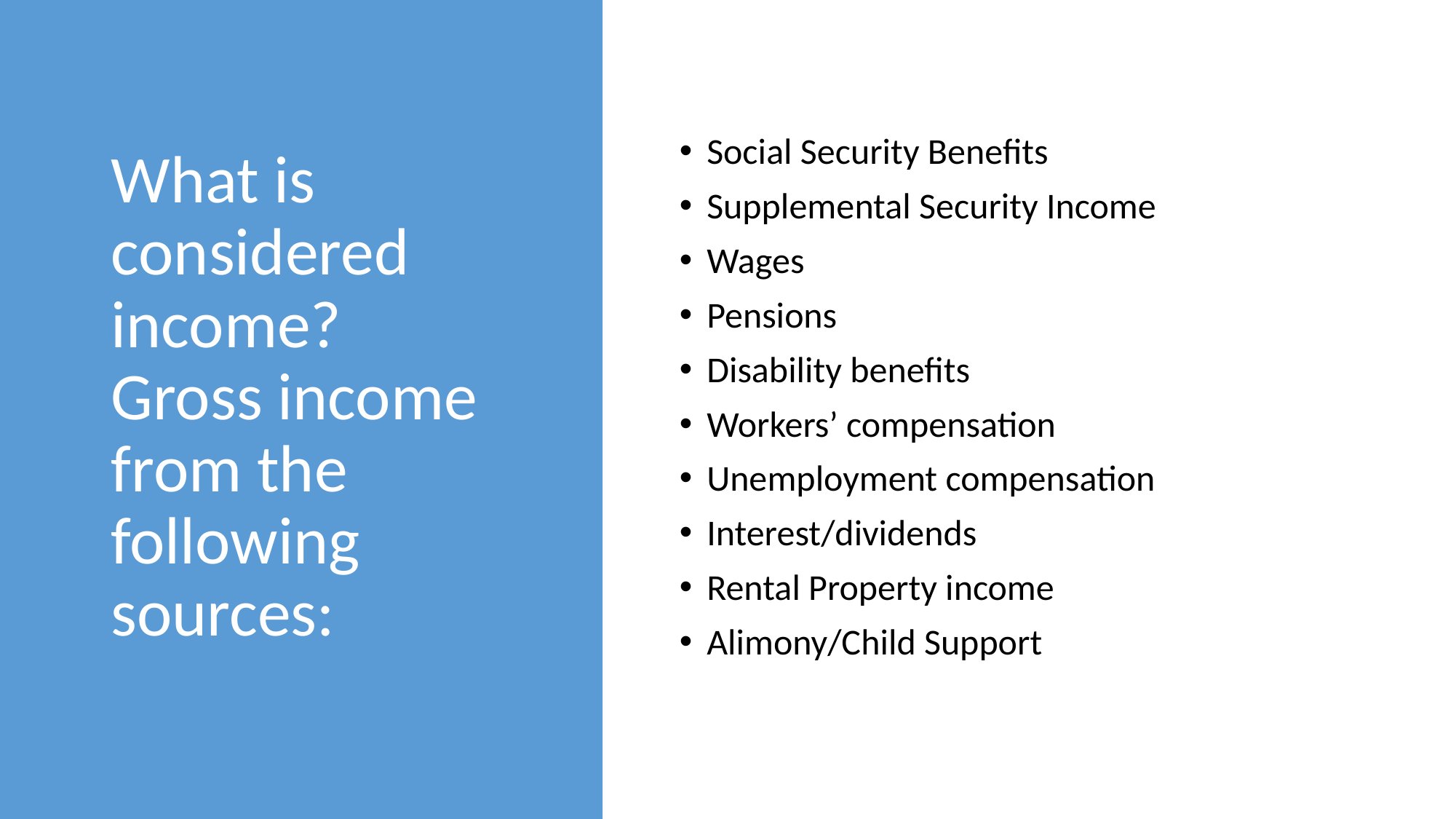

# What is considered income? Gross income from the following sources:
Social Security Benefits
Supplemental Security Income
Wages
Pensions
Disability benefits
Workers’ compensation
Unemployment compensation
Interest/dividends
Rental Property income
Alimony/Child Support